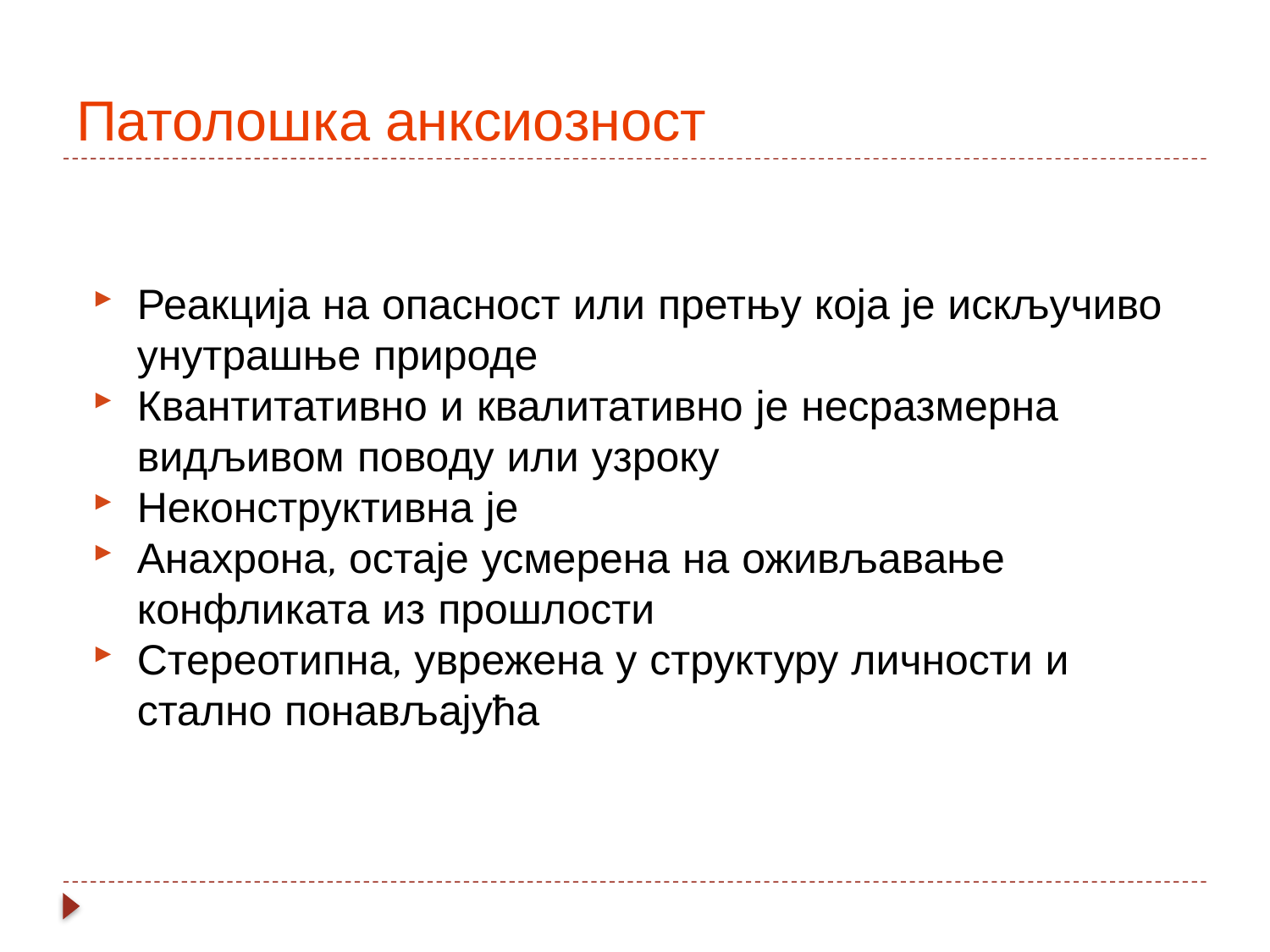

# Патолошка анксиозност

Реакција на опасност или претњу која је искључиво унутрашње природе
Квантитативно и квалитативно је несразмерна видљивом поводу или узроку
Неконструктивна је
Анахрона, остаје усмерена на оживљавање конфликата из прошлости
Стереотипна, уврежена у структуру личности и стално понављајућа